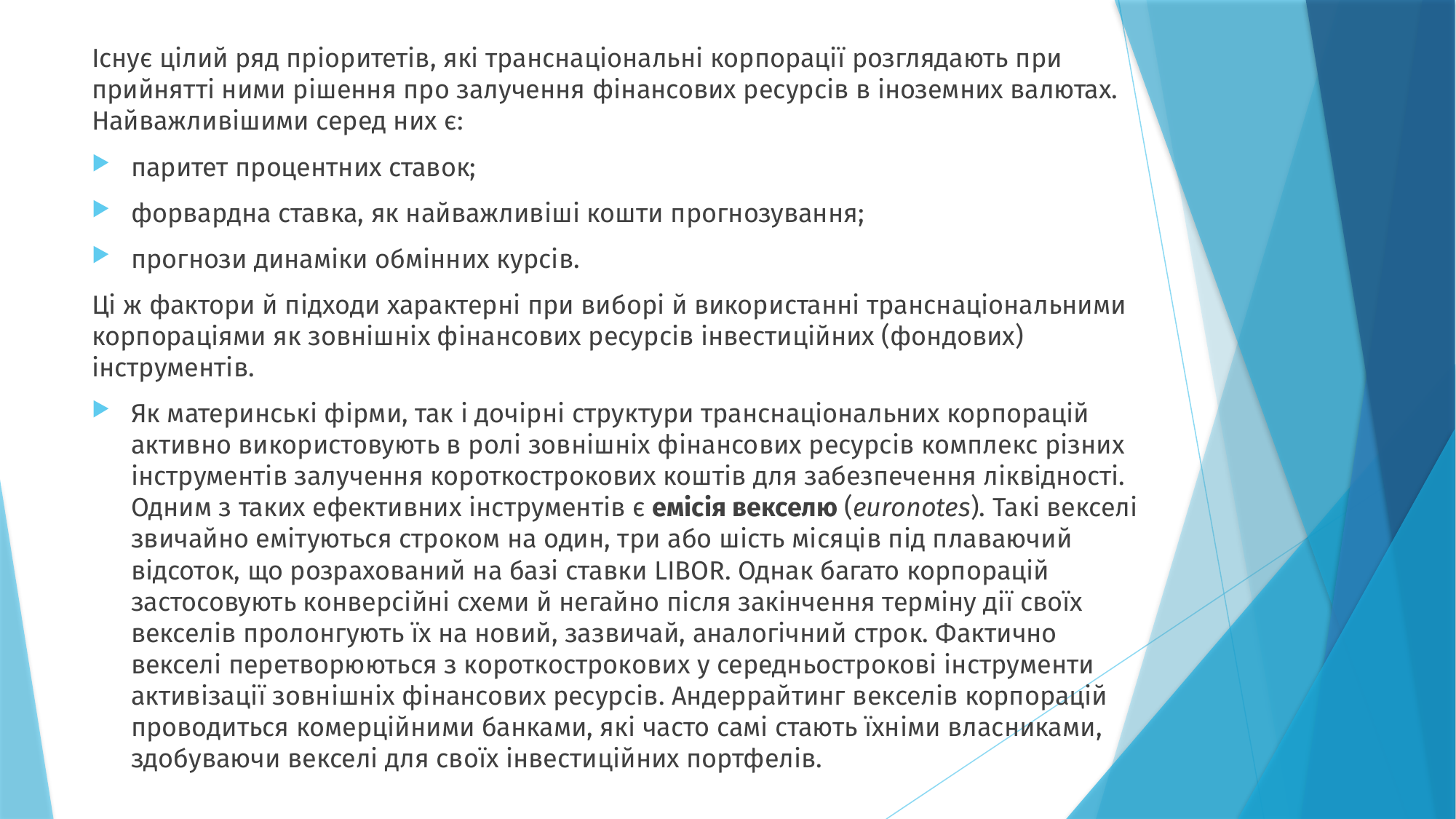

Існує цілий ряд пріоритетів, які транснаціональні корпорації розглядають при прийнятті ними рішення про залучення фінансових ресурсів в іноземних валютах. Найважливішими серед них є:
паритет процентних ставок;
форвардна ставка, як найважливіші кошти прогнозування;
прогнози динаміки обмінних курсів.
Ці ж фактори й підходи характерні при виборі й використанні транснаціональними корпораціями як зовнішніх фінансових ресурсів інвестиційних (фондових) інструментів.
Як материнські фірми, так і дочірні структури транснаціональних корпорацій активно використовують в ролі зовнішніх фінансових ресурсів комплекс різних інструментів залучення короткострокових коштів для забезпечення ліквідності. Одним з таких ефективних інструментів є емісія векселю (euronotes). Такі векселі звичайно емітуються строком на один, три або шість місяців під плаваючий відсоток, що розрахований на базі ставки LIBOR. Однак багато корпорацій застосовують конверсійні схеми й негайно після закінчення терміну дії своїх векселів пролонгують їх на новий, зазвичай, аналогічний строк. Фактично векселі перетворюються з короткострокових у середньострокові інструменти активізації зовнішніх фінансових ресурсів. Андеррайтинг векселів корпорацій проводиться комерційними банками, які часто самі стають їхніми власниками, здобуваючи векселі для своїх інвестиційних портфелів.